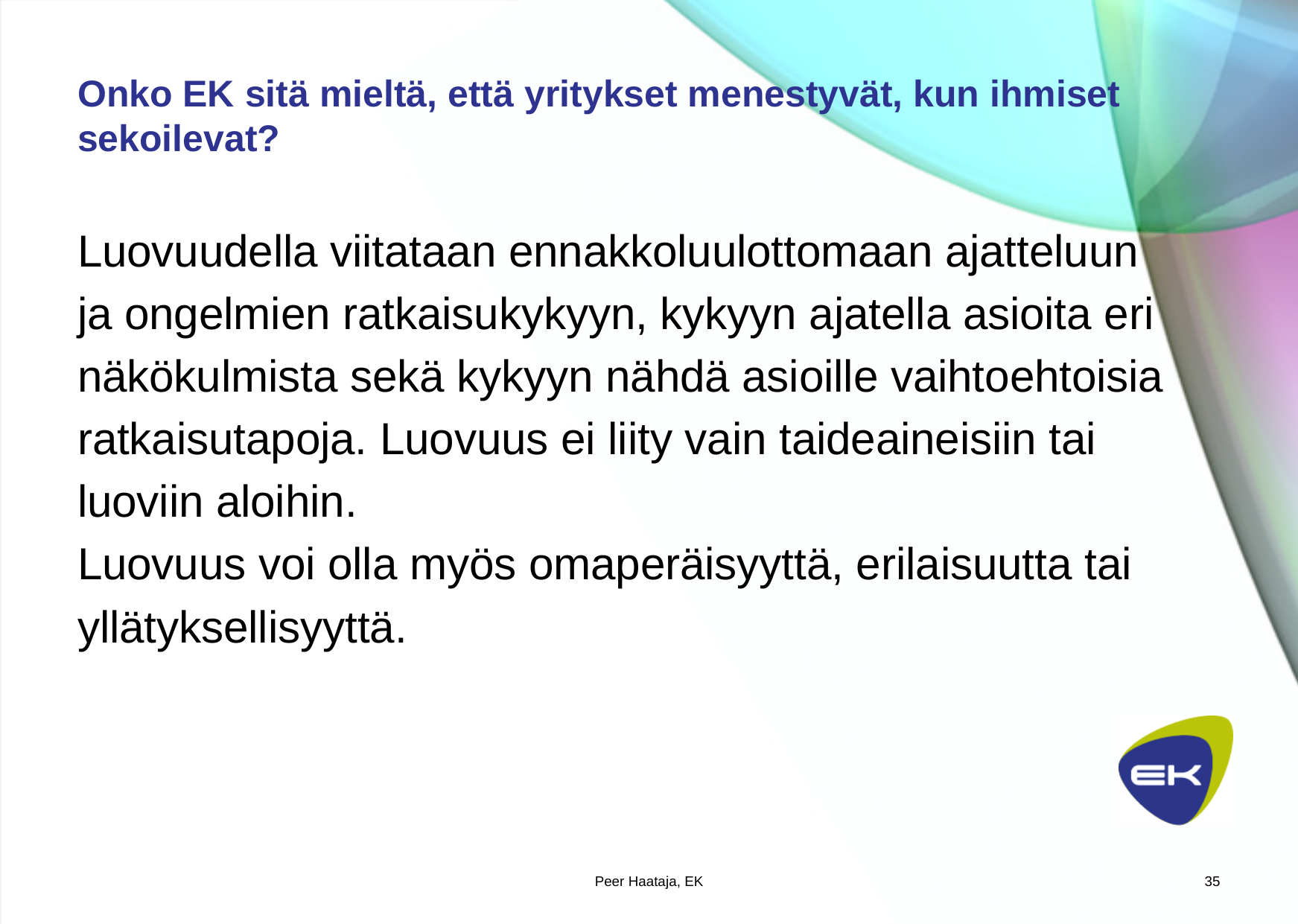

# Onko EK sitä mieltä, että yritykset menestyvät, kun ihmiset sekoilevat?
Luovuudella viitataan ennakkoluulottomaan ajatteluun
ja ongelmien ratkaisukykyyn, kykyyn ajatella asioita eri
näkökulmista sekä kykyyn nähdä asioille vaihtoehtoisia
ratkaisutapoja. Luovuus ei liity vain taideaineisiin tai
luoviin aloihin.
Luovuus voi olla myös omaperäisyyttä, erilaisuutta tai
yllätyksellisyyttä.
Peer Haataja, EK
35